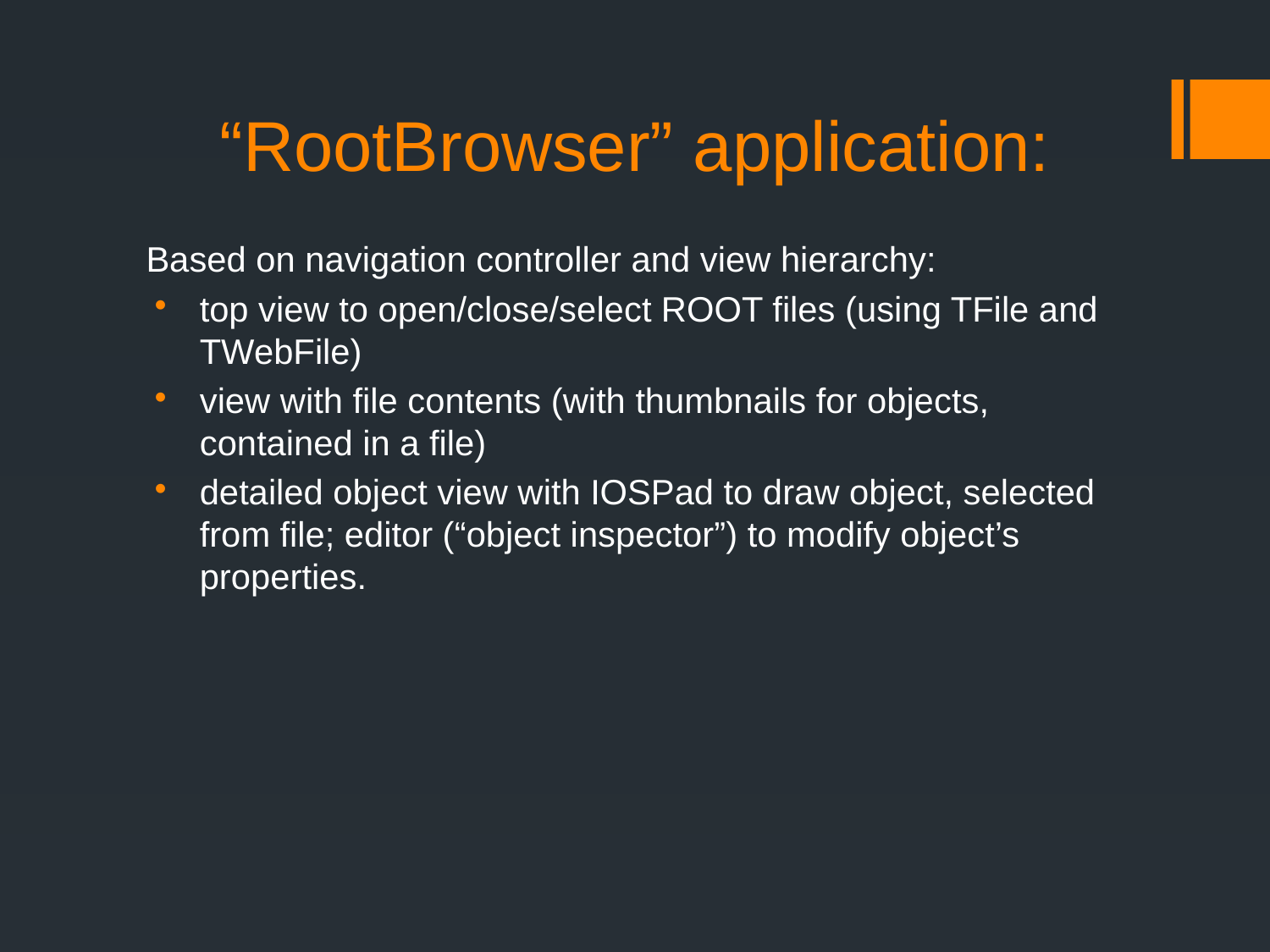

# “RootBrowser” application:
Based on navigation controller and view hierarchy:
top view to open/close/select ROOT files (using TFile and TWebFile)
view with file contents (with thumbnails for objects, contained in a file)
detailed object view with IOSPad to draw object, selected from file; editor (“object inspector”) to modify object’s properties.